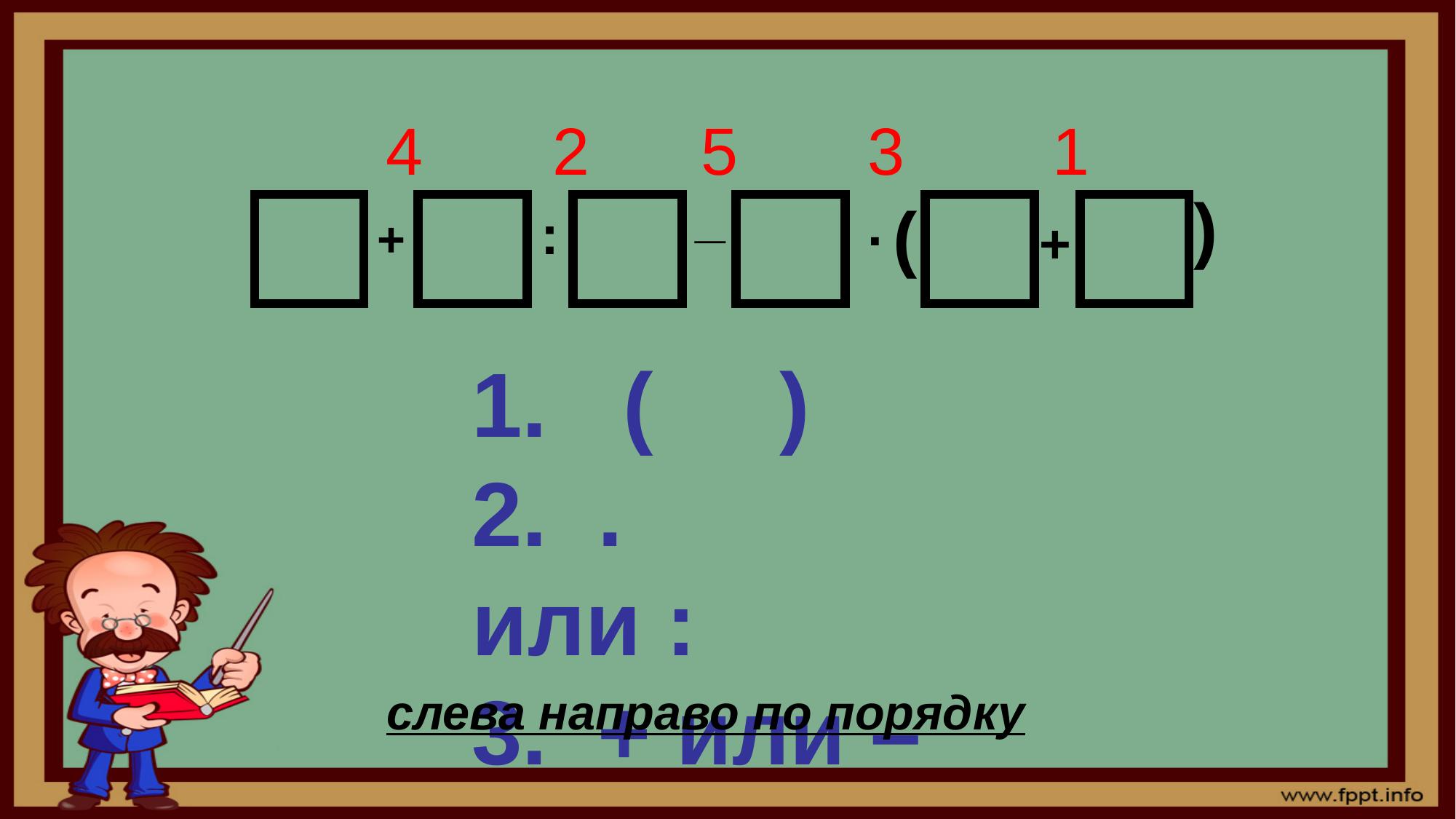

# 4       2      5       3        1
_
)
.
(

:

+
+
1.   (     )
2.  .   или :
3.  + или –
слева направо по порядку